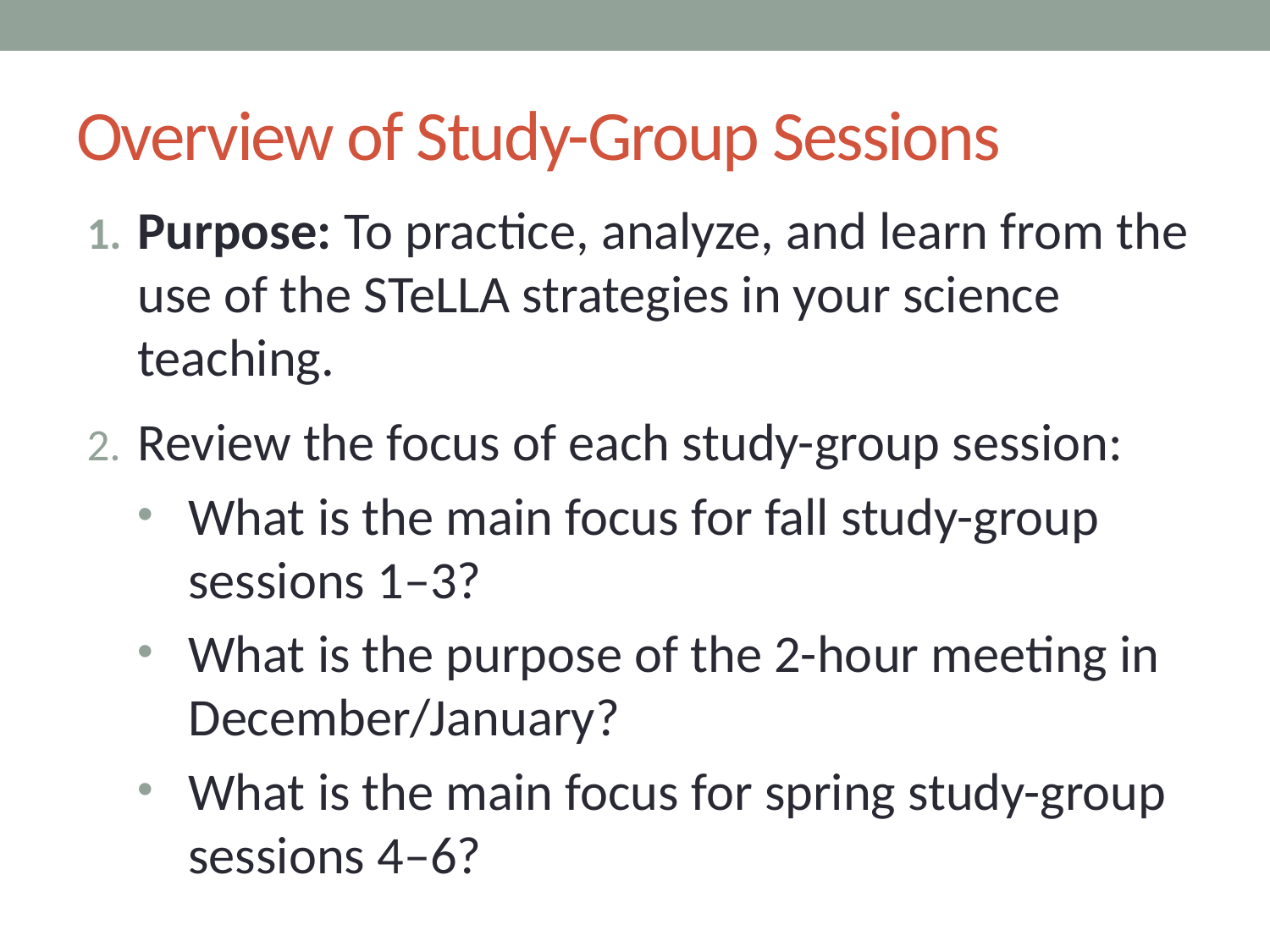

# Overview of Study-Group Sessions
Purpose: To practice, analyze, and learn from the use of the STeLLA strategies in your science teaching.
Review the focus of each study-group session:
What is the main focus for fall study-group sessions 1–3?
What is the purpose of the 2-hour meeting in December/January?
What is the main focus for spring study-group sessions 4–6?